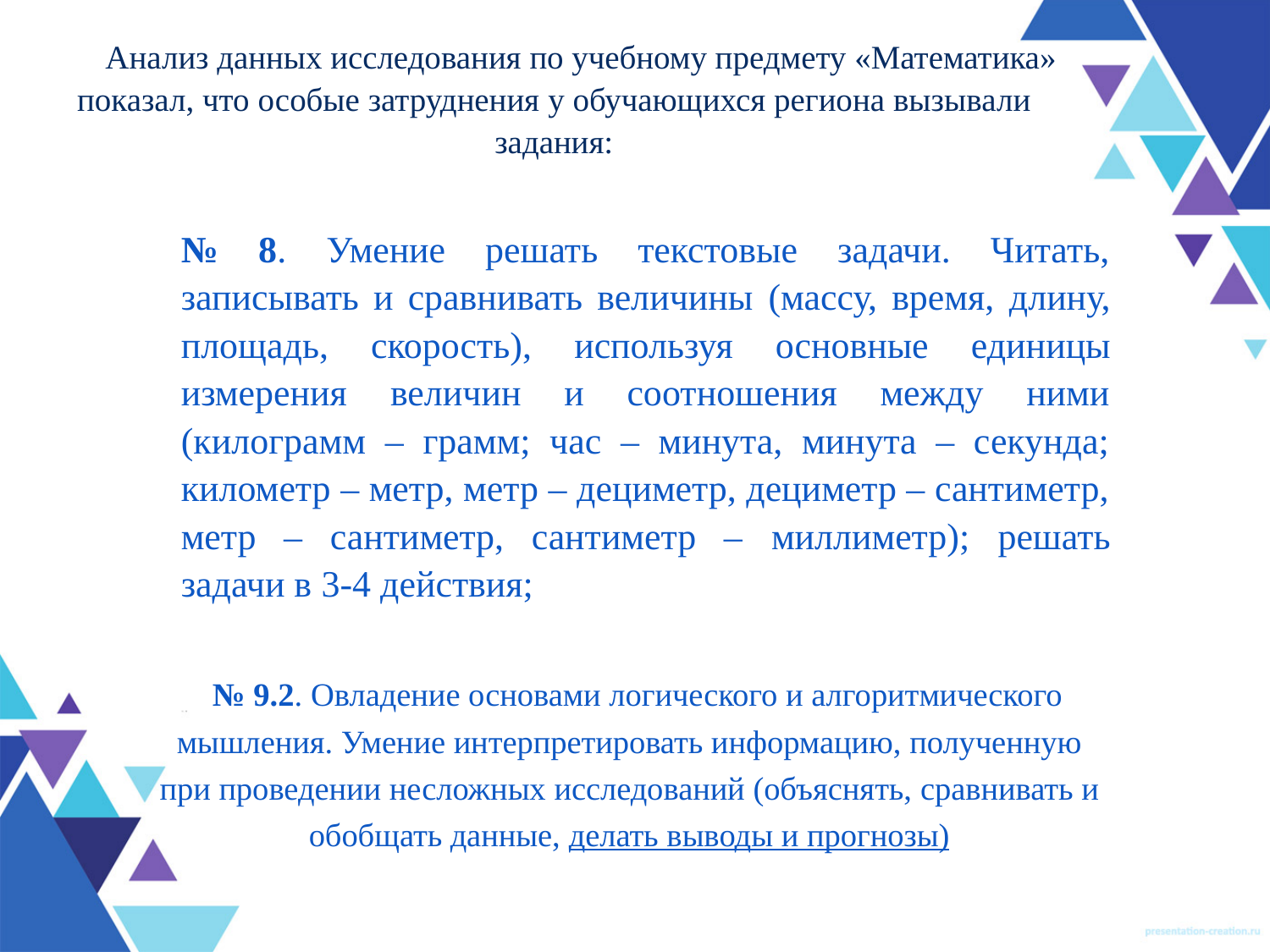

# Анализ данных исследования по учебному предмету «Математика» показал, что особые затруднения у обучающихся региона вызывали задания:
№ 8. Умение решать текстовые задачи. Читать, записывать и сравнивать величины (массу, время, длину, площадь, скорость), используя основные единицы измерения величин и соотношения между ними (килограмм – грамм; час – минута, минута – секунда; километр – метр, метр – дециметр, дециметр – сантиметр, метр – сантиметр, сантиметр – миллиметр); решать задачи в 3-4 действия;

  № 9.2. Овладение основами логического и алгоритмического мышления. Умение интерпретировать информацию, полученную при проведении несложных исследований (объяснять, сравнивать и обобщать данные, делать выводы и прогнозы)